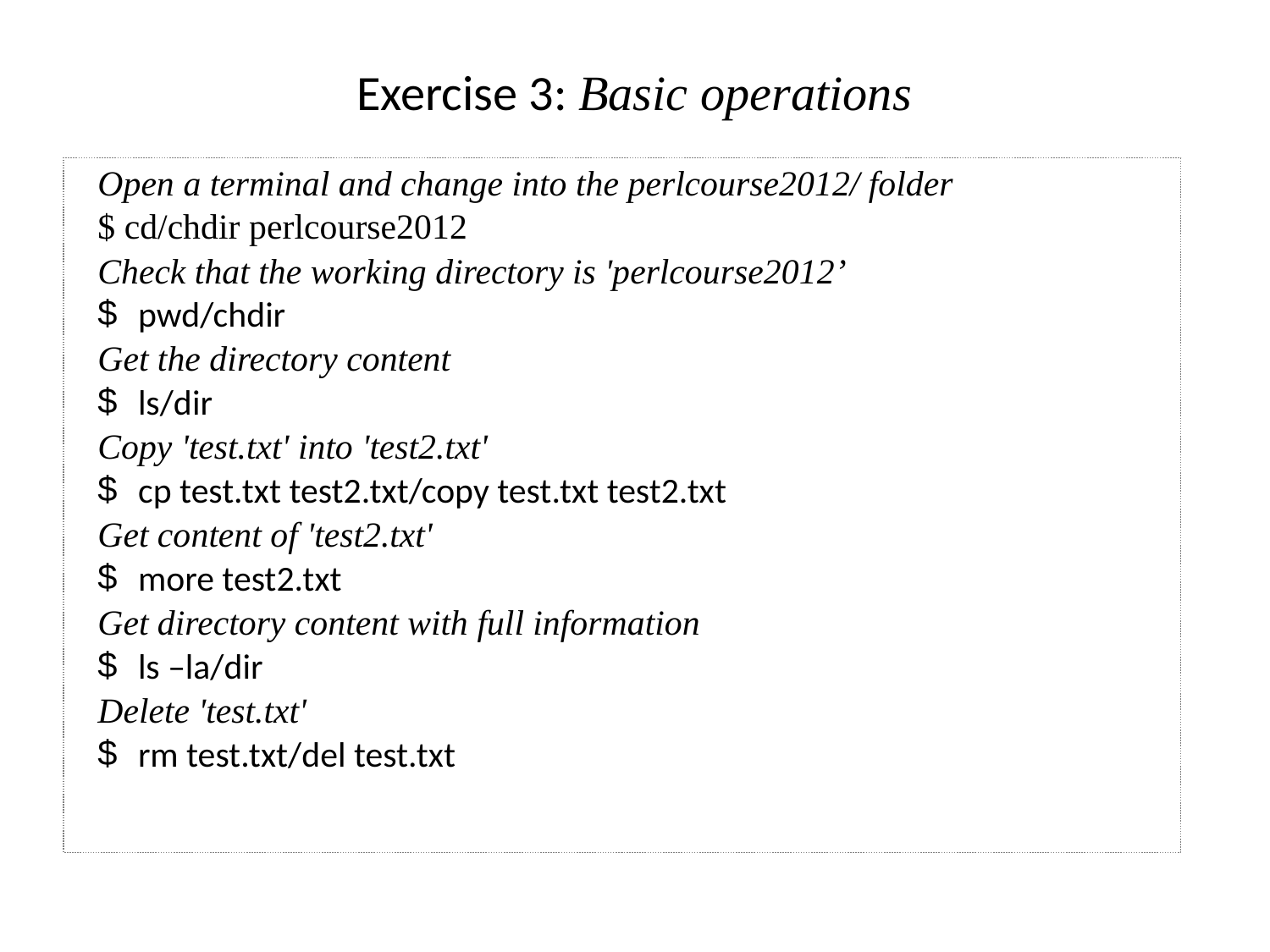

# Exercise 3: Basic operations
Open a terminal and change into the perlcourse2012/ folder
$ cd/chdir perlcourse2012
Check that the working directory is 'perlcourse2012’
pwd/chdir
Get the directory content
ls/dir
Copy 'test.txt' into 'test2.txt'
cp test.txt test2.txt/copy test.txt test2.txt
Get content of 'test2.txt'
more test2.txt
Get directory content with full information
ls –la/dir
Delete 'test.txt'
rm test.txt/del test.txt